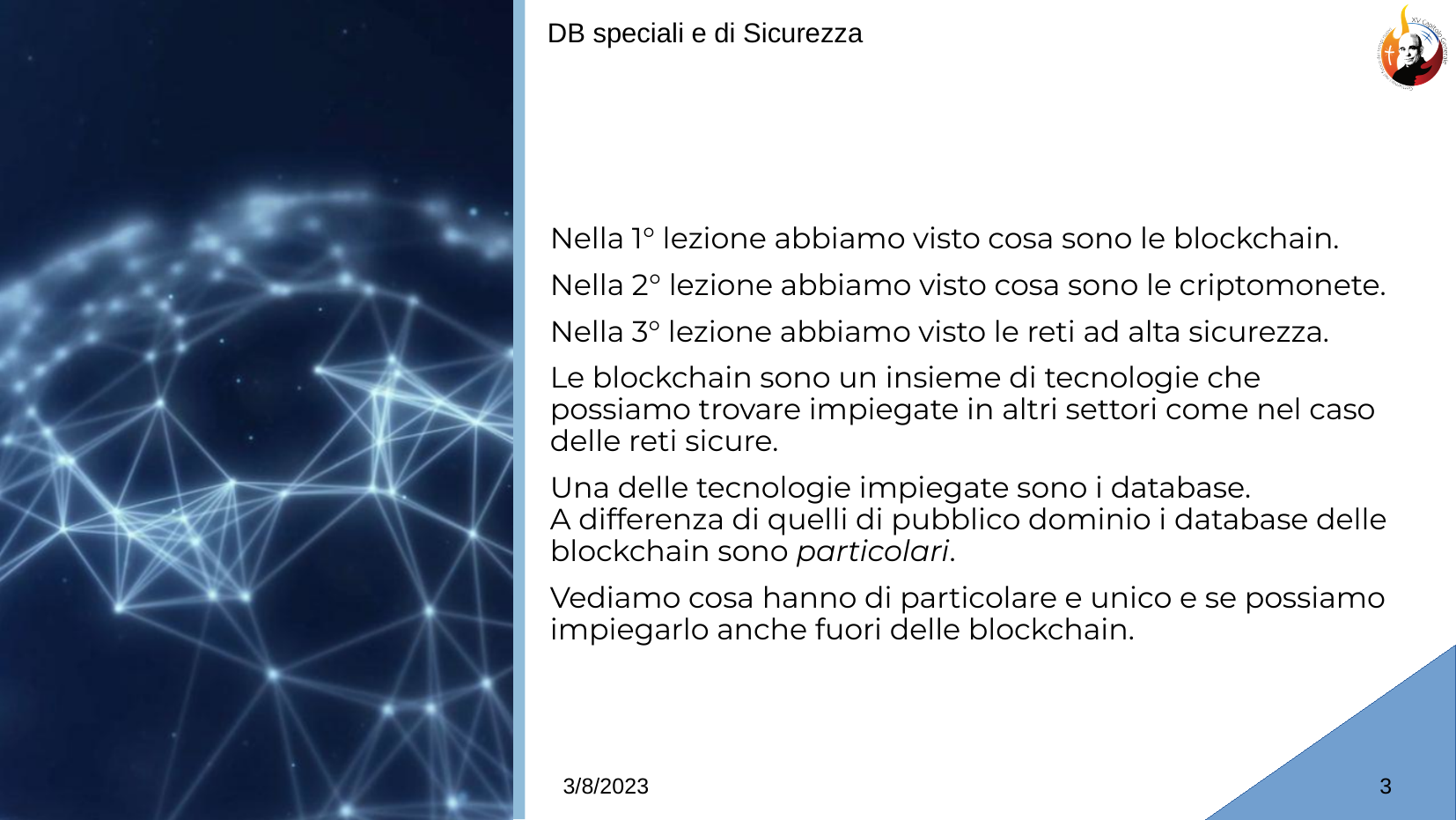

DB speciali e di Sicurezza
# Nella 1° lezione abbiamo visto cosa sono le blockchain.
Nella 2° lezione abbiamo visto cosa sono le criptomonete.
Nella 3° lezione abbiamo visto le reti ad alta sicurezza.
Le blockchain sono un insieme di tecnologie che possiamo trovare impiegate in altri settori come nel caso delle reti sicure.
Una delle tecnologie impiegate sono i database.
A differenza di quelli di pubblico dominio i database delle blockchain sono particolari.
Vediamo cosa hanno di particolare e unico e se possiamo impiegarlo anche fuori delle blockchain.